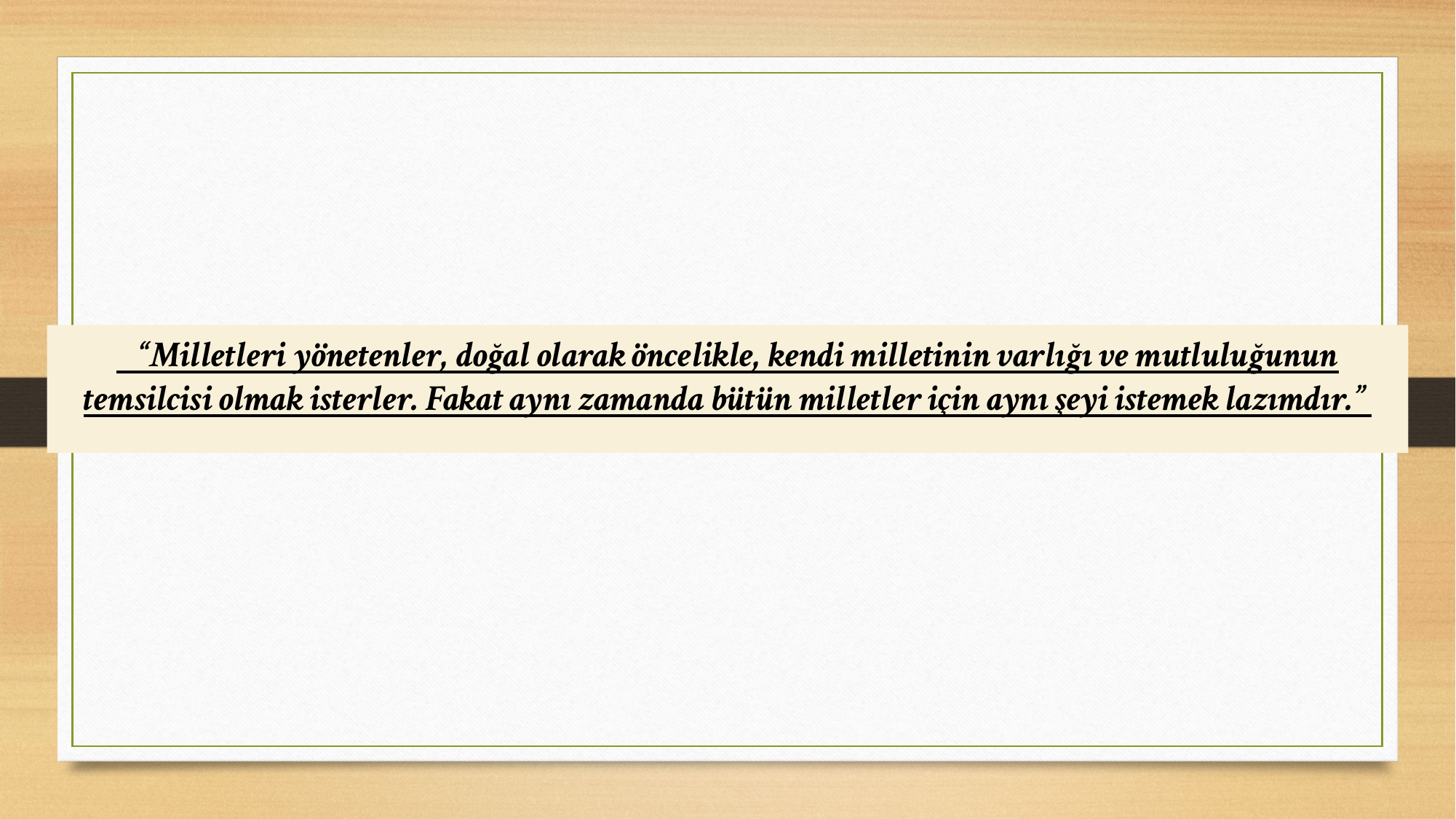

“Milletleri yönetenler, doğal olarak öncelikle, kendi milletinin varlığı ve mutluluğunun temsilcisi olmak isterler. Fakat aynı zamanda bütün milletler için aynı şeyi istemek lazımdır.”